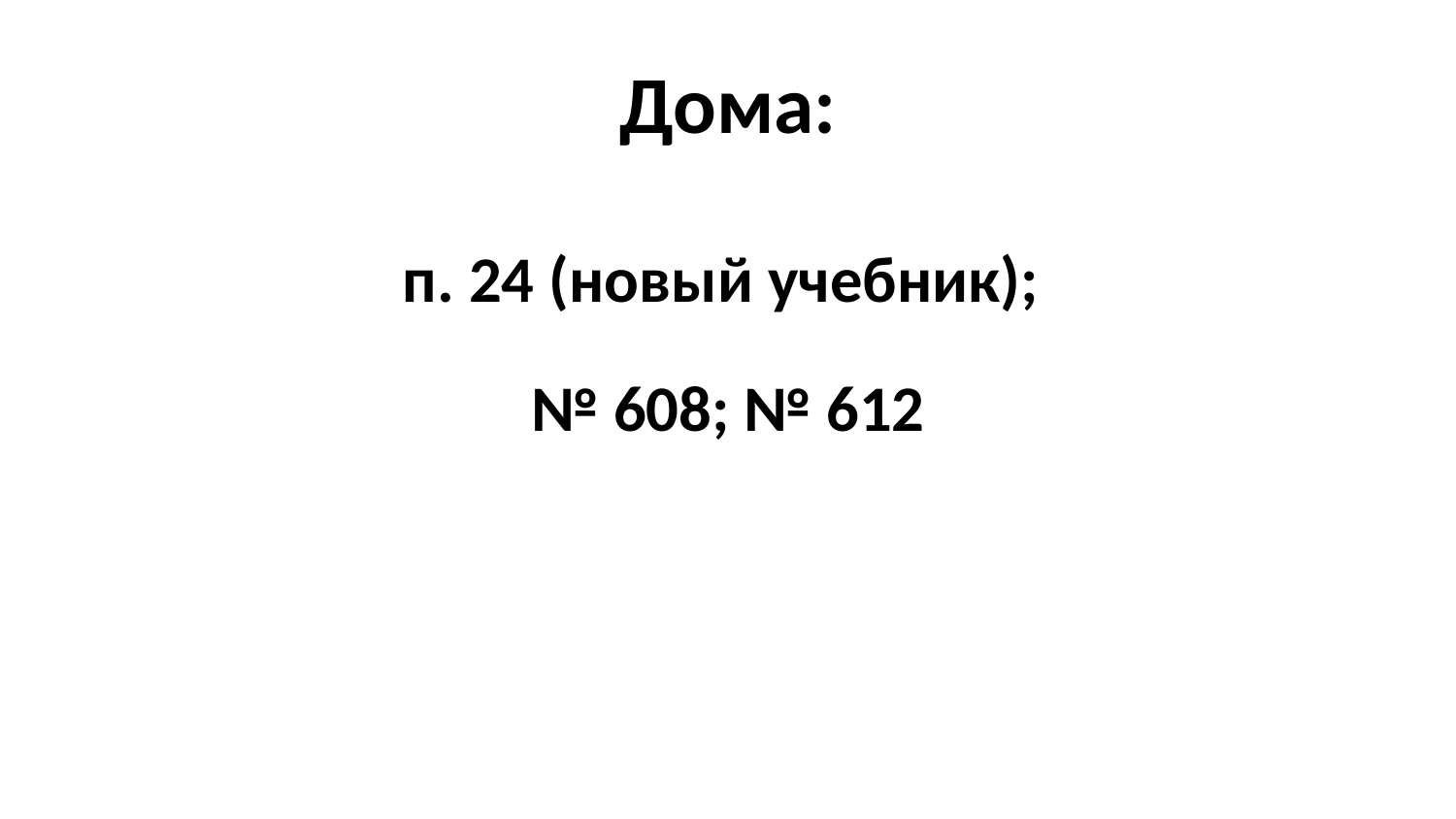

# Дома:
п. 24 (новый учебник);
№ 608; № 612